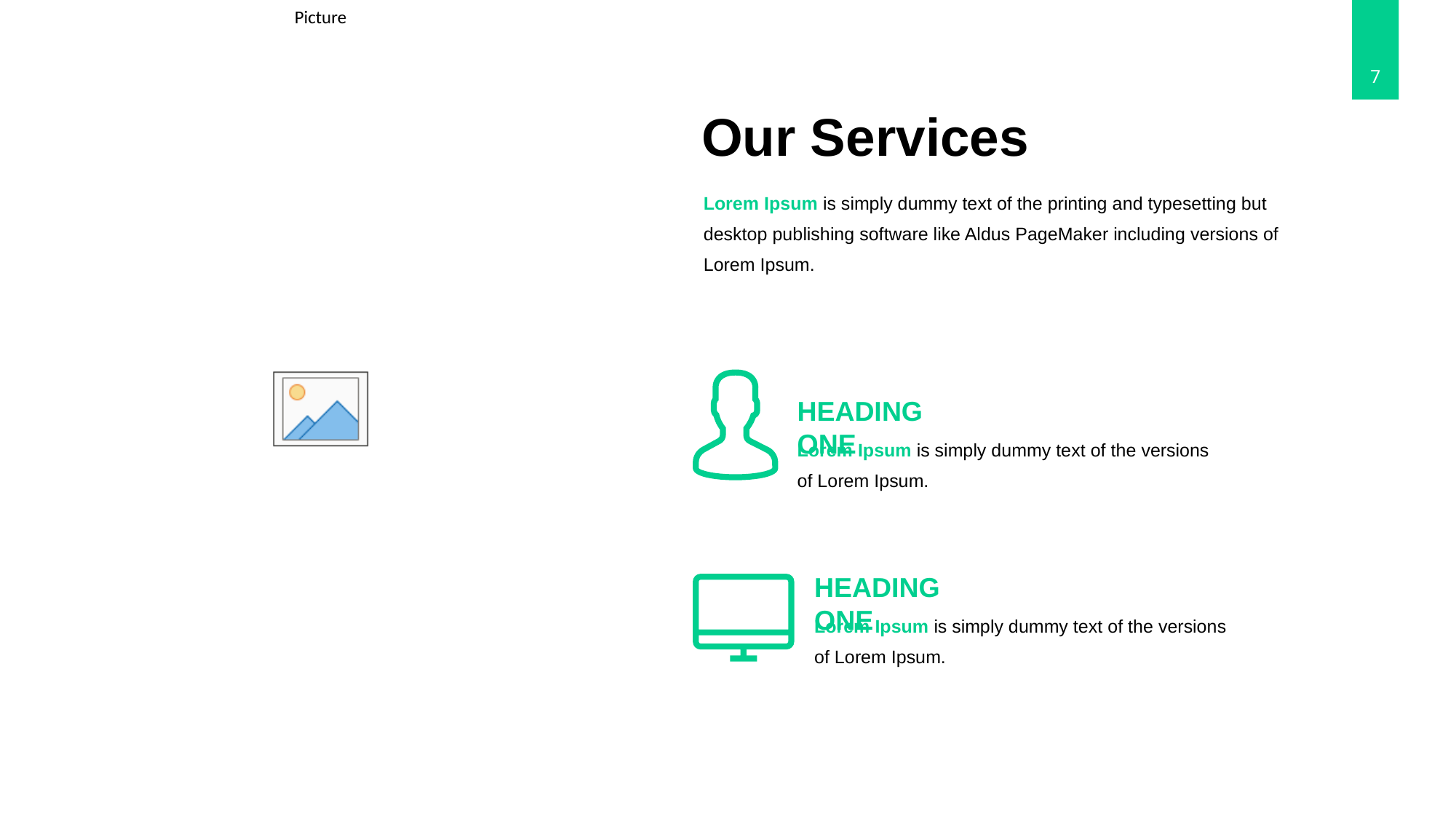

7
Our Services
Lorem Ipsum is simply dummy text of the printing and typesetting but desktop publishing software like Aldus PageMaker including versions of Lorem Ipsum.

HEADING ONE
Lorem Ipsum is simply dummy text of the versions of Lorem Ipsum.
HEADING ONE

Lorem Ipsum is simply dummy text of the versions of Lorem Ipsum.